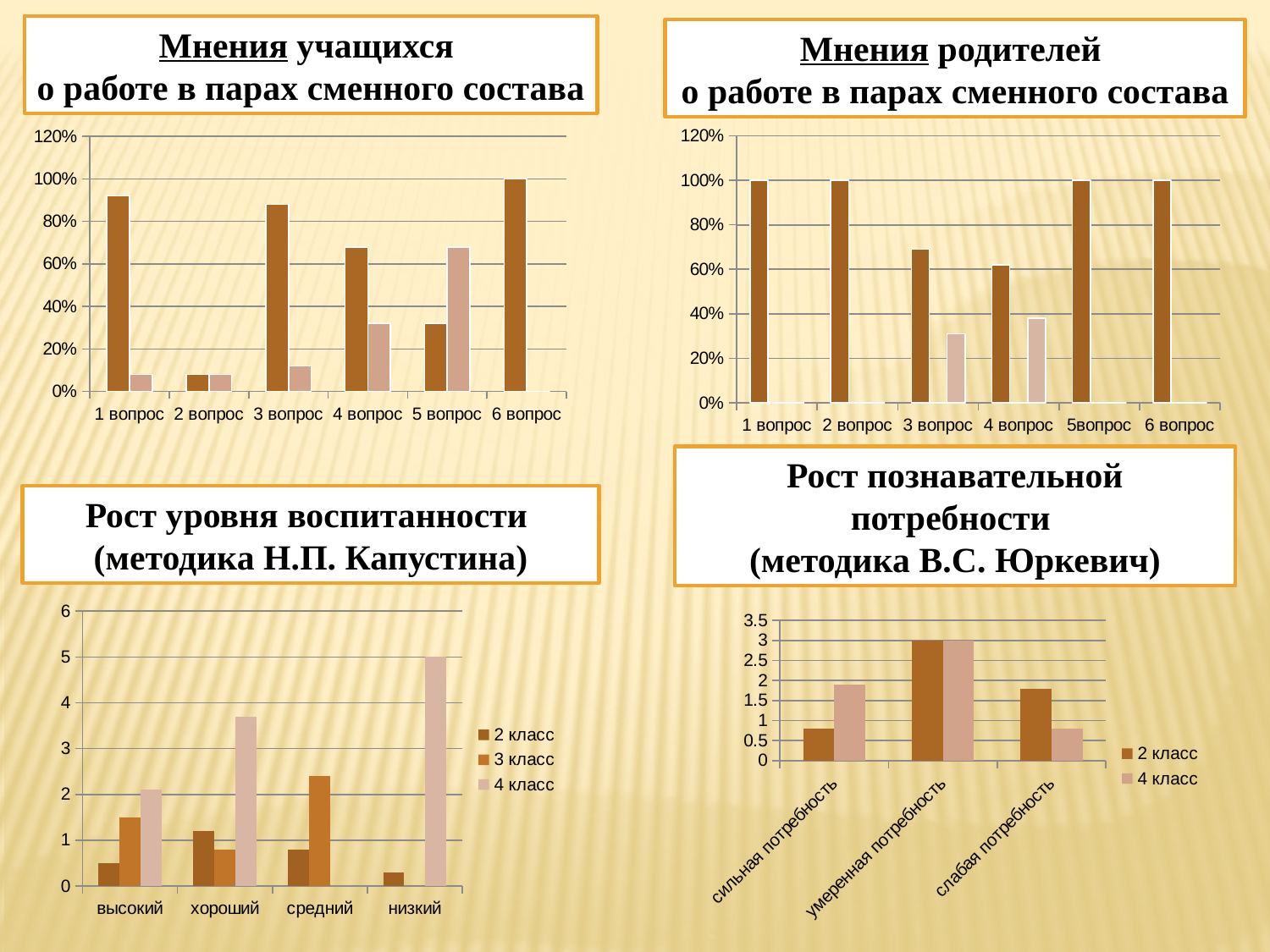

Мнения учащихся
о работе в парах сменного состава
Мнения родителей
о работе в парах сменного состава

### Chart

| Category | Да | Нет |  Не знаю |
|---|---|---|---|
| 1 вопрос | 1.0 | 0.0 | 0.0 |
| 2 вопрос | 1.0 | 0.0 | 0.0 |
| 3 вопрос | 0.6900000000000004 | 0.0 | 0.3100000000000002 |
| 4 вопрос | 0.6200000000000004 | 0.0 | 0.3800000000000002 |
| 5вопрос | 1.0 | 0.0 | 0.0 |
| 6 вопрос | 1.0 | 0.0 | 0.0 |

### Chart

| Category | Да | Нет |
|---|---|---|
| 1 вопрос | 0.92 | 0.08000000000000004 |
| 2 вопрос | 0.08000000000000004 | 0.08000000000000004 |
| 3 вопрос | 0.88 | 0.12000000000000002 |
| 4 вопрос | 0.68 | 0.32000000000000023 |
| 5 вопрос | 0.32000000000000023 | 0.68 |
| 6 вопрос | 1.0 | 0.0 |
Рост познавательной потребности
(методика В.С. Юркевич)
Рост уровня воспитанности
(методика Н.П. Капустина)

### Chart

| Category | 2 класс | 3 класс | 4 класс |
|---|---|---|---|
| высокий | 0.5 | 1.5 | 2.1 |
| хороший | 1.2 | 0.8 | 3.7 |
| средний | 0.8 | 2.4 | 0.0 |
| низкий | 0.3000000000000002 | 0.0 | 5.0 |

### Chart

| Category | 2 класс | 4 класс |
|---|---|---|
| сильная потребность | 0.8 | 1.9000000000000001 |
| умеренная потребность | 3.0 | 3.0 |
| слабая потребность | 1.8 | 0.8 |